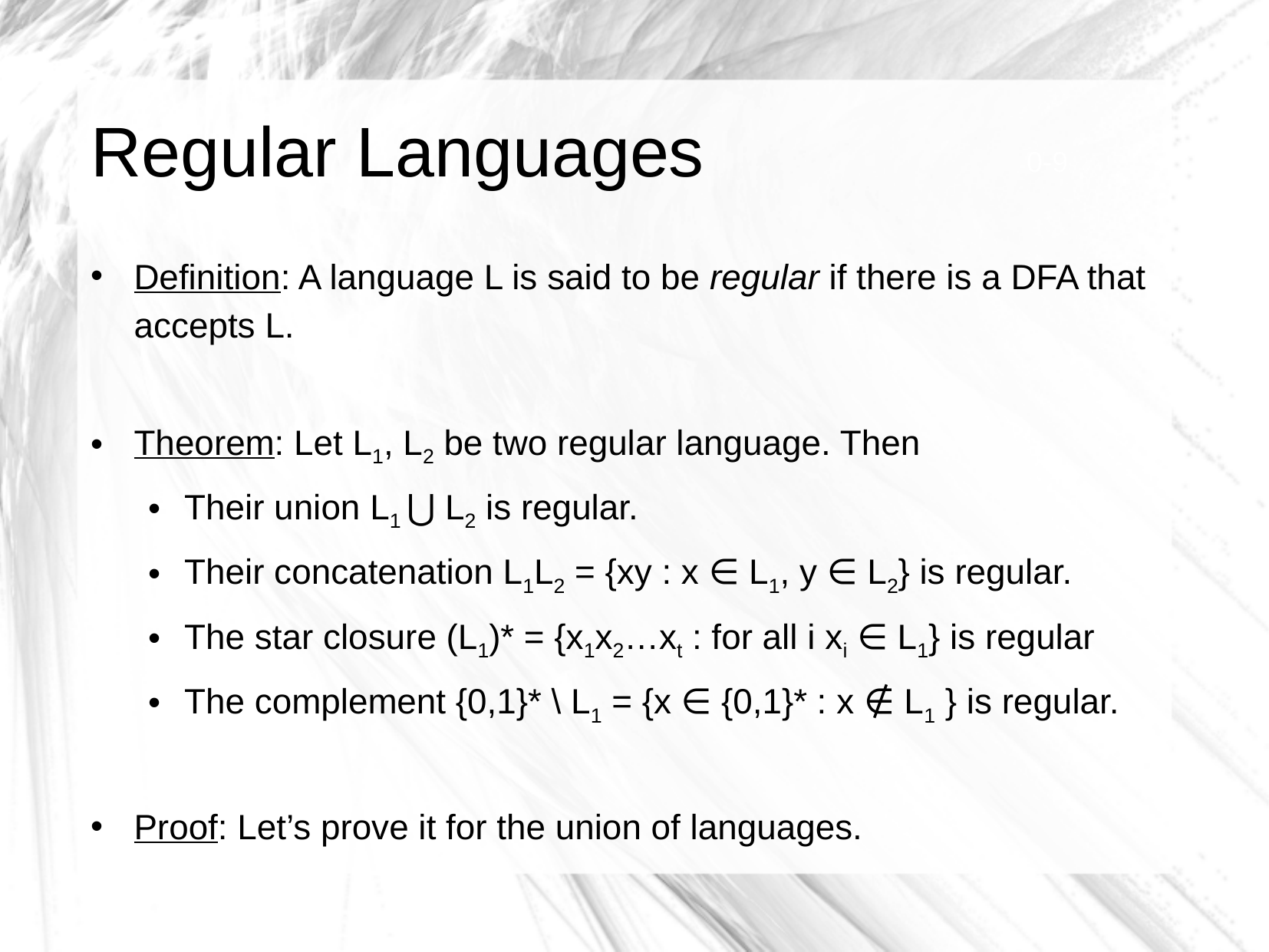

# Regular Languages
0-9
Definition: A language L is said to be regular if there is a DFA that accepts L.

Theorem: Let L1, L2 be two regular language. Then
Their union L1 ⋃ L2 is regular.
Their concatenation L1L2 = {xy : x ∈ L1, y ∈ L2} is regular.
The star closure (L1)* = {x1x2…xt : for all i xi ∈ L1} is regular
The complement {0,1}* \ L1 = {x ∈ {0,1}* : x ∉ L1 } is regular.

Proof: Let’s prove it for the union of languages.